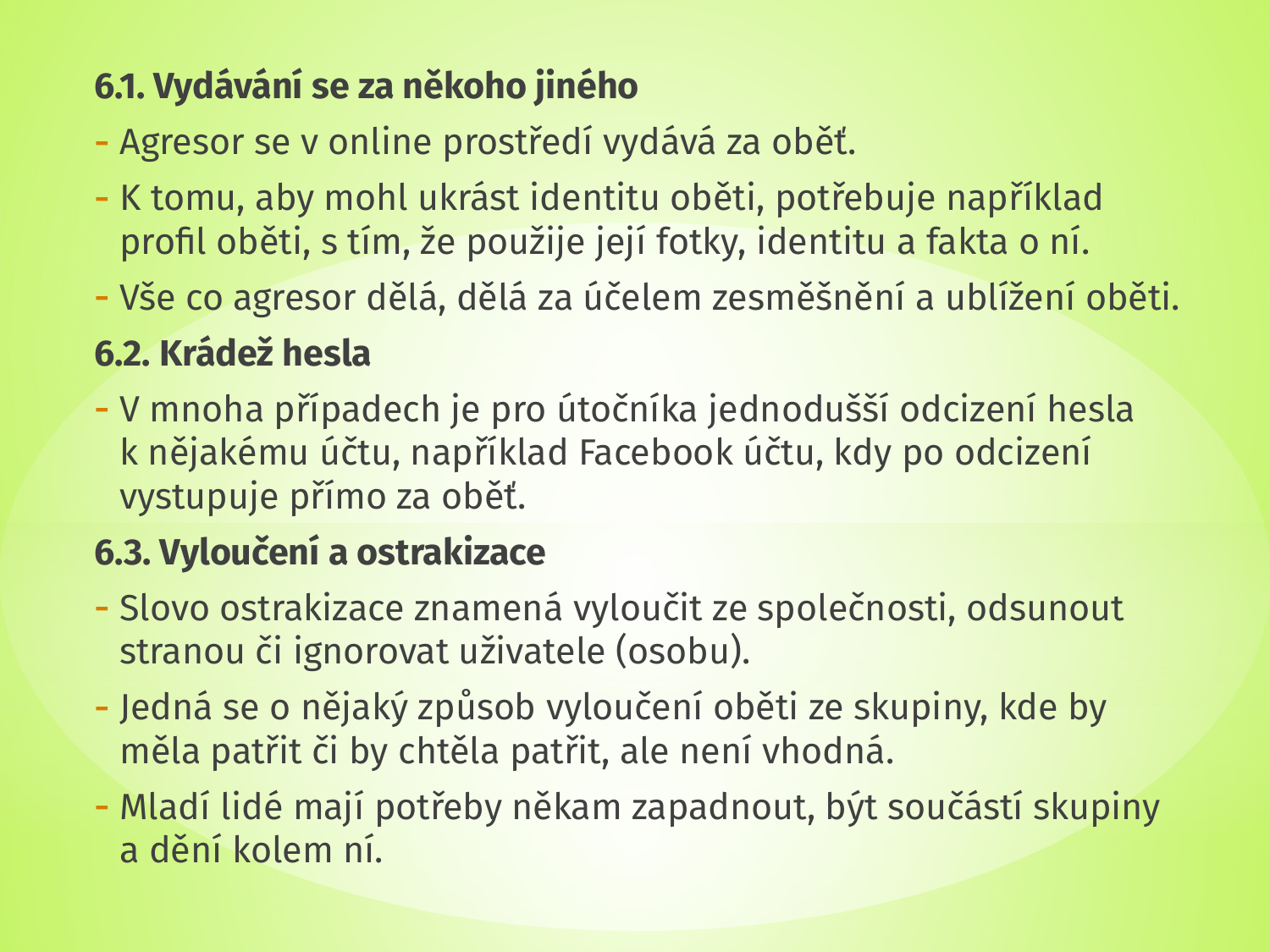

6.1. Vydávání se za někoho jiného
Agresor se v online prostředí vydává za oběť.
K tomu, aby mohl ukrást identitu oběti, potřebuje například profil oběti, s tím, že použije její fotky, identitu a fakta o ní.
Vše co agresor dělá, dělá za účelem zesměšnění a ublížení oběti.
6.2. Krádež hesla
V mnoha případech je pro útočníka jednodušší odcizení hesla k nějakému účtu, například Facebook účtu, kdy po odcizení vystupuje přímo za oběť.
6.3. Vyloučení a ostrakizace
Slovo ostrakizace znamená vyloučit ze společnosti, odsunout stranou či ignorovat uživatele (osobu).
Jedná se o nějaký způsob vyloučení oběti ze skupiny, kde by měla patřit či by chtěla patřit, ale není vhodná.
Mladí lidé mají potřeby někam zapadnout, být součástí skupiny a dění kolem ní.